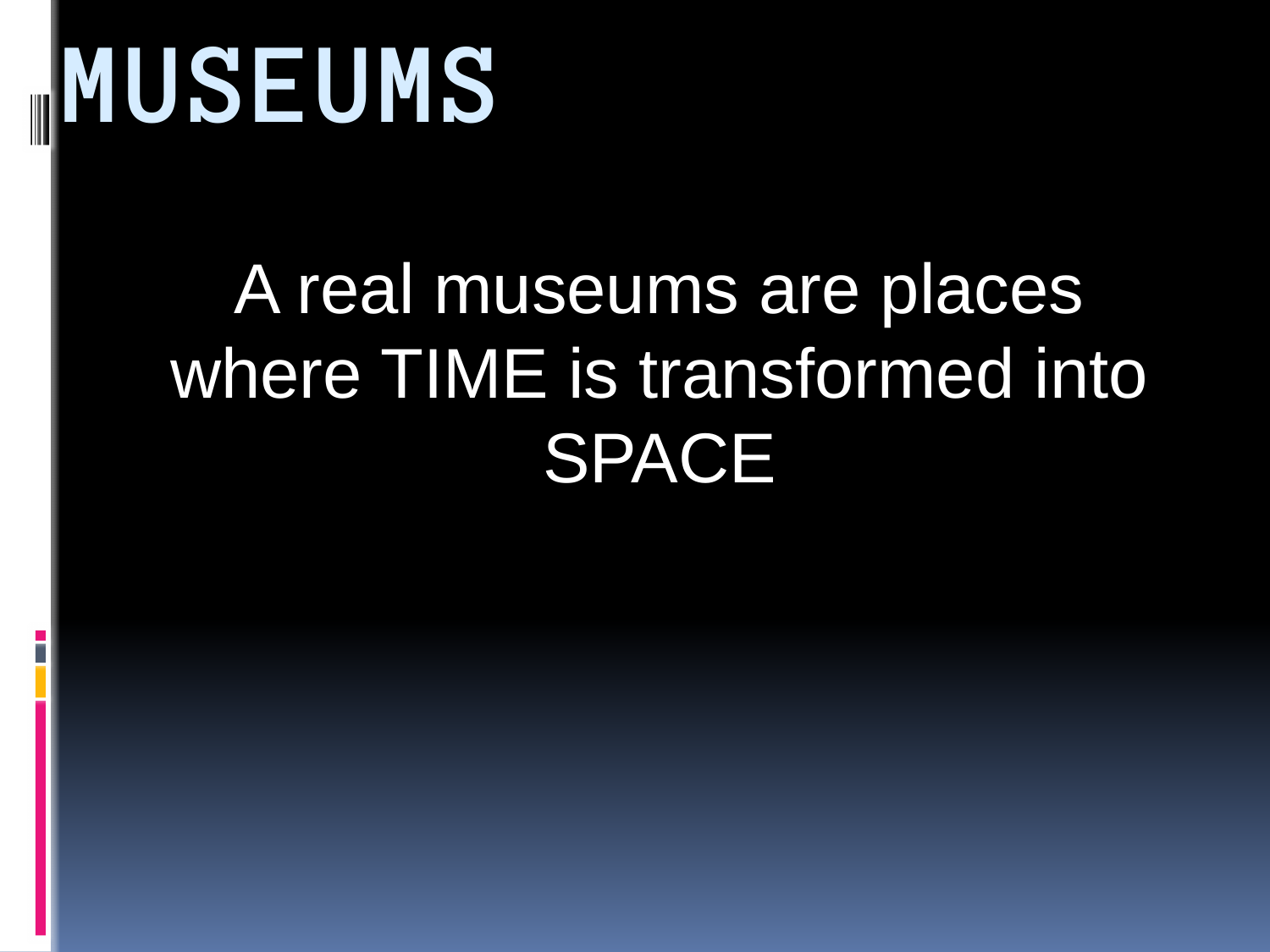

# museums
A real museums are places where TIME is transformed into SPACE